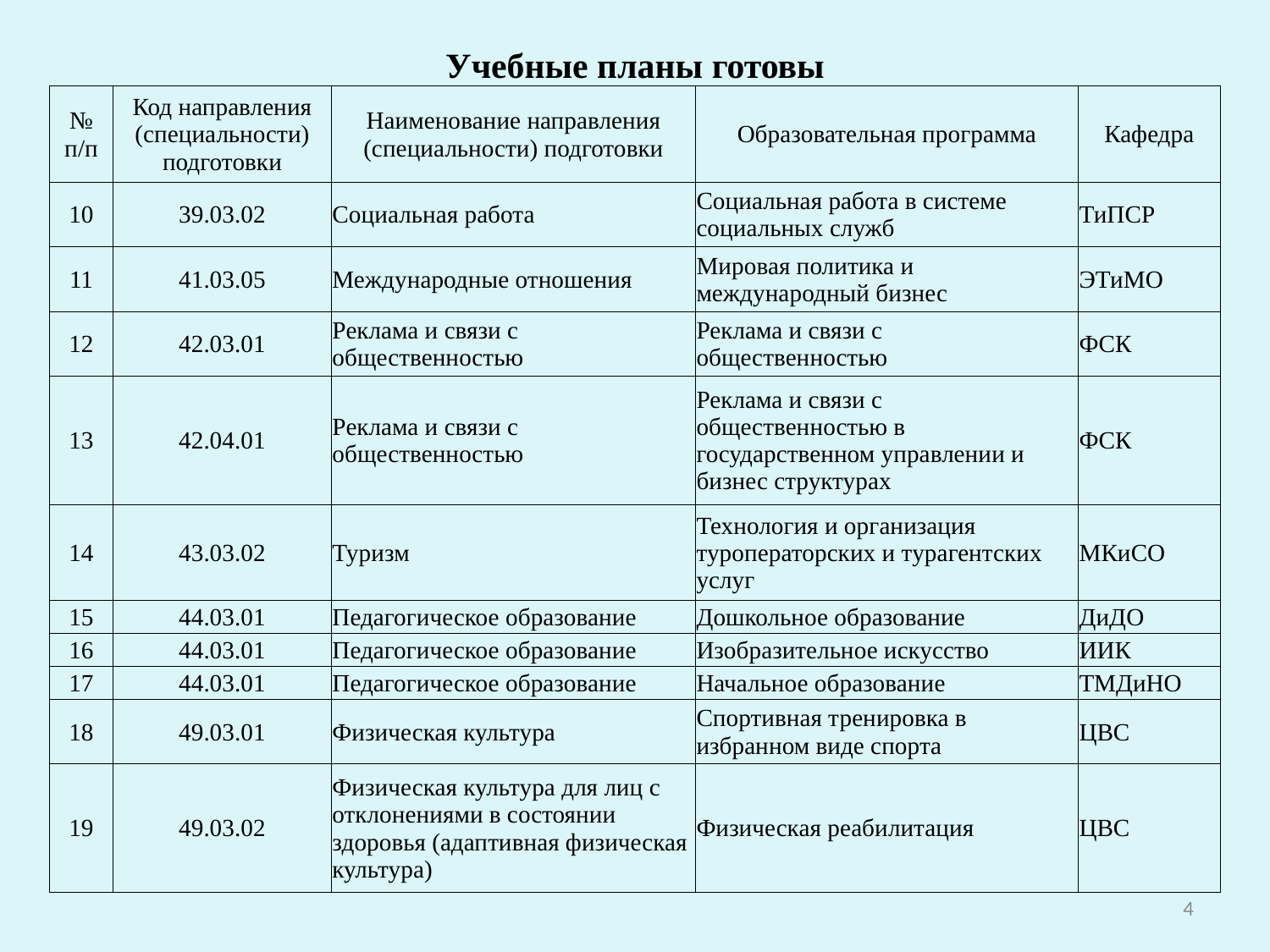

| Учебные планы готовы |  |  |  |  |
| --- | --- | --- | --- | --- |
| № п/п | Код направления (специальности) подготовки | Наименование направления (специальности) подготовки | Образовательная программа | Кафедра |
| 10 | 39.03.02 | Социальная работа | Социальная работа в системе социальных служб | ТиПСР |
| 11 | 41.03.05 | Международные отношения | Мировая политика и международный бизнес | ЭТиМО |
| 12 | 42.03.01 | Реклама и связи с общественностью | Реклама и связи с общественностью | ФСК |
| 13 | 42.04.01 | Реклама и связи с общественностью | Реклама и связи с общественностью в государственном управлении и бизнес структурах | ФСК |
| 14 | 43.03.02 | Туризм | Технология и организация туроператорских и турагентских услуг | МКиСО |
| 15 | 44.03.01 | Педагогическое образование | Дошкольное образование | ДиДО |
| 16 | 44.03.01 | Педагогическое образование | Изобразительное искусство | ИИК |
| 17 | 44.03.01 | Педагогическое образование | Начальное образование | ТМДиНО |
| 18 | 49.03.01 | Физическая культура | Спортивная тренировка в избранном виде спорта | ЦВС |
| 19 | 49.03.02 | Физическая культура для лиц с отклонениями в состоянии здоровья (адаптивная физическая культура) | Физическая реабилитация | ЦВС |
4